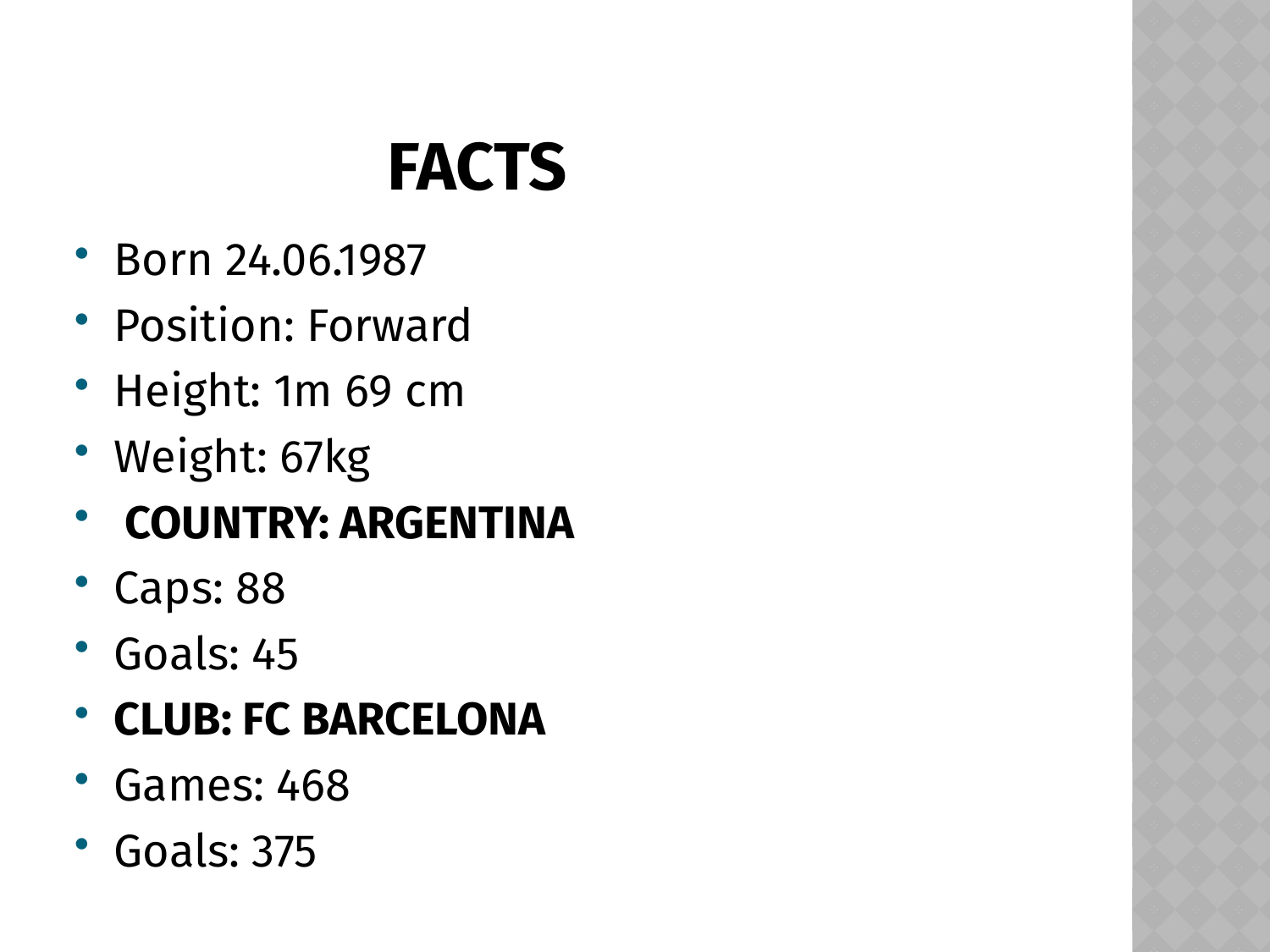

# Facts
Born 24.06.1987
Position: Forward
Height: 1m 69 cm
Weight: 67kg
 COUNTRY: ARGENTINA
Caps: 88
Goals: 45
CLUB: FC BARCELONA
Games: 468
Goals: 375